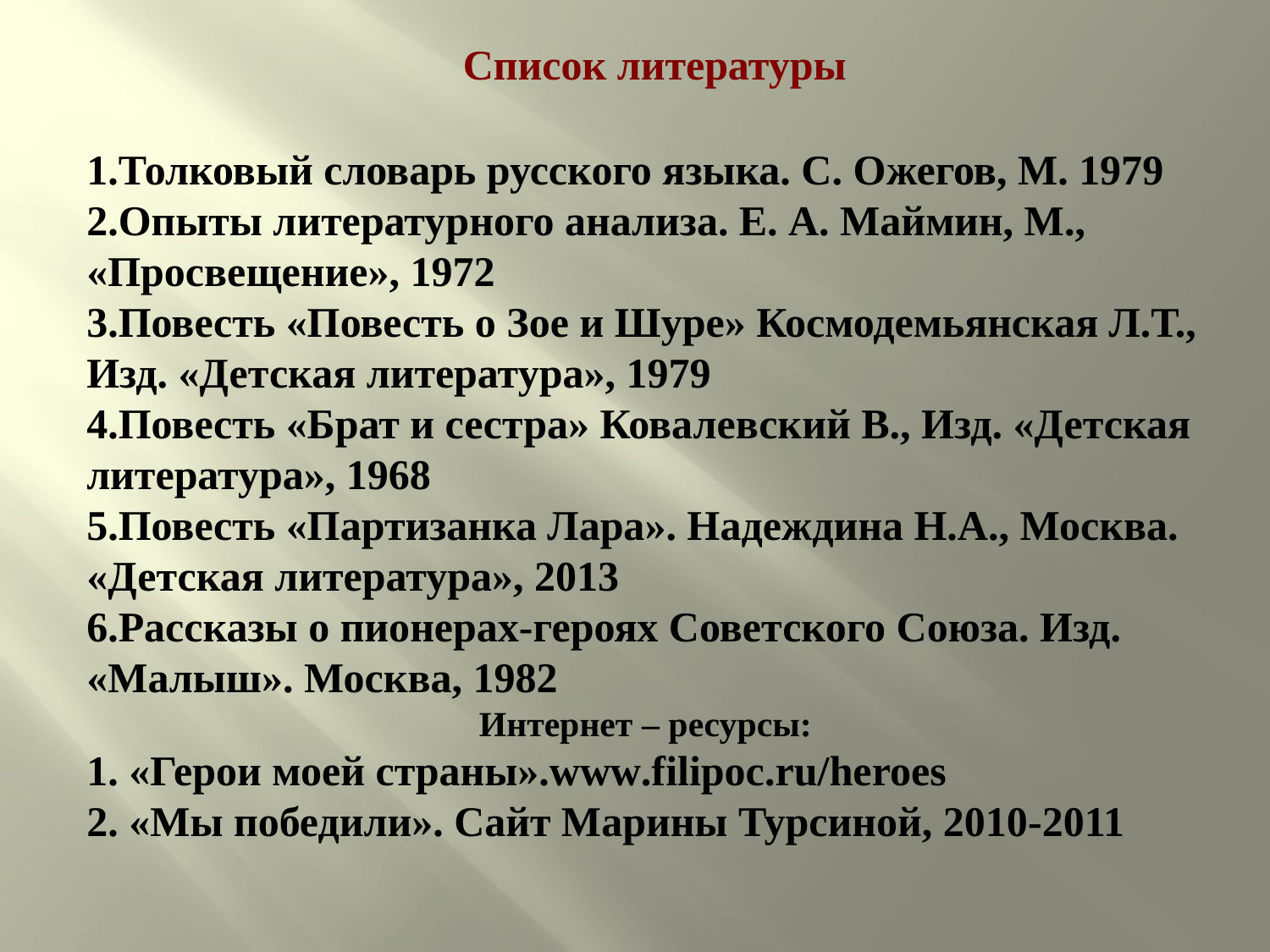

Список литературы
1.Толковый словарь русского языка. С. Ожегов, М. 1979
2.Опыты литературного анализа. Е. А. Маймин, М., «Просвещение», 1972
3.Повесть «Повесть о Зое и Шуре» Космодемьянская Л.Т., Изд. «Детская литература», 1979
4.Повесть «Брат и сестра» Ковалевский В., Изд. «Детская литература», 1968
5.Повесть «Партизанка Лара». Надеждина Н.А., Москва. «Детская литература», 2013
6.Рассказы о пионерах-героях Советского Союза. Изд. «Малыш». Москва, 1982
Интернет – ресурсы:
1. «Герои моей страны».www.filipoc.ru/heroes
2. «Мы победили». Сайт Марины Турсиной, 2010-2011